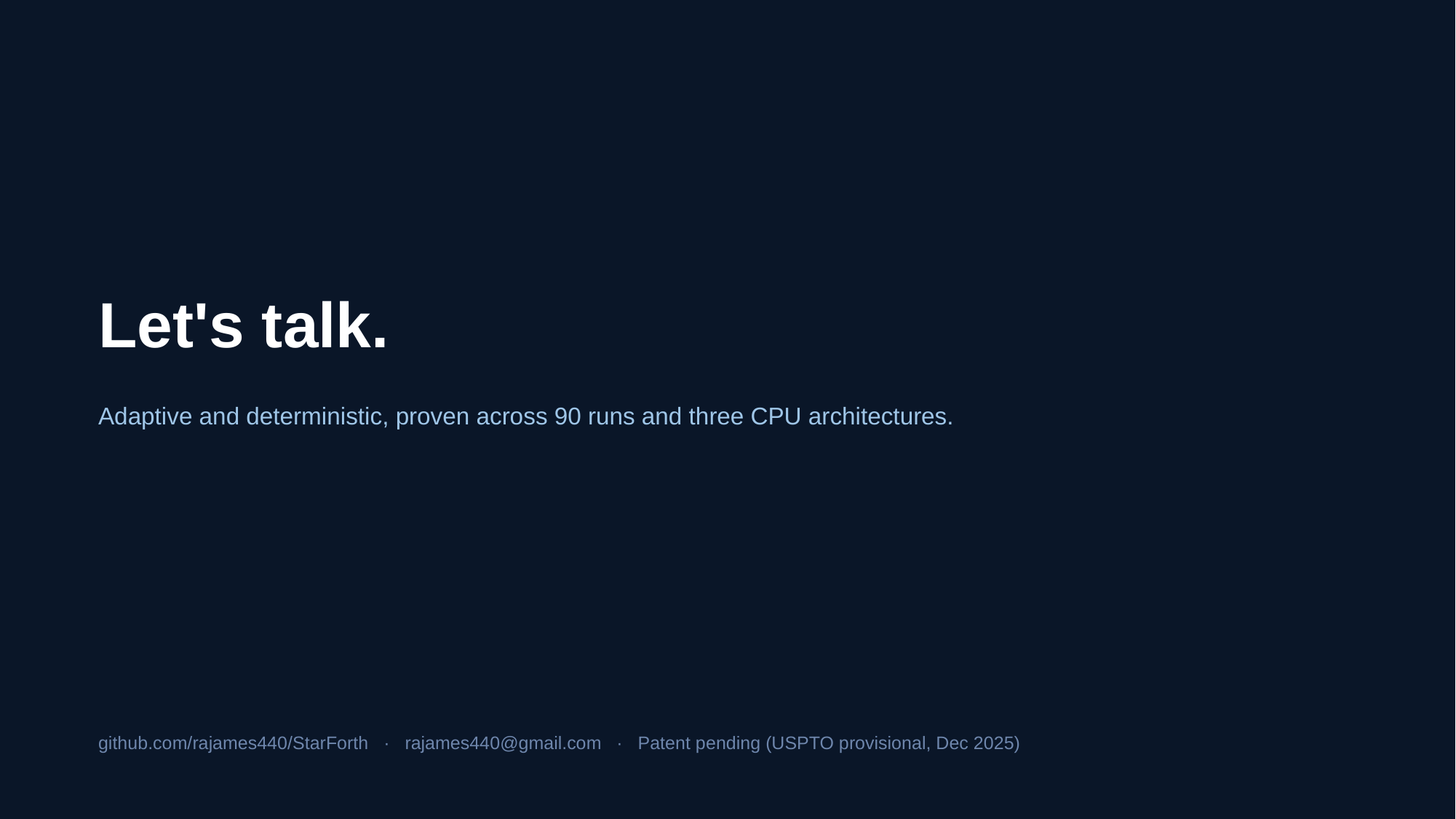

Let's talk.
Adaptive and deterministic, proven across 90 runs and three CPU architectures.
github.com/rajames440/StarForth   ·   rajames440@gmail.com   ·   Patent pending (USPTO provisional, Dec 2025)